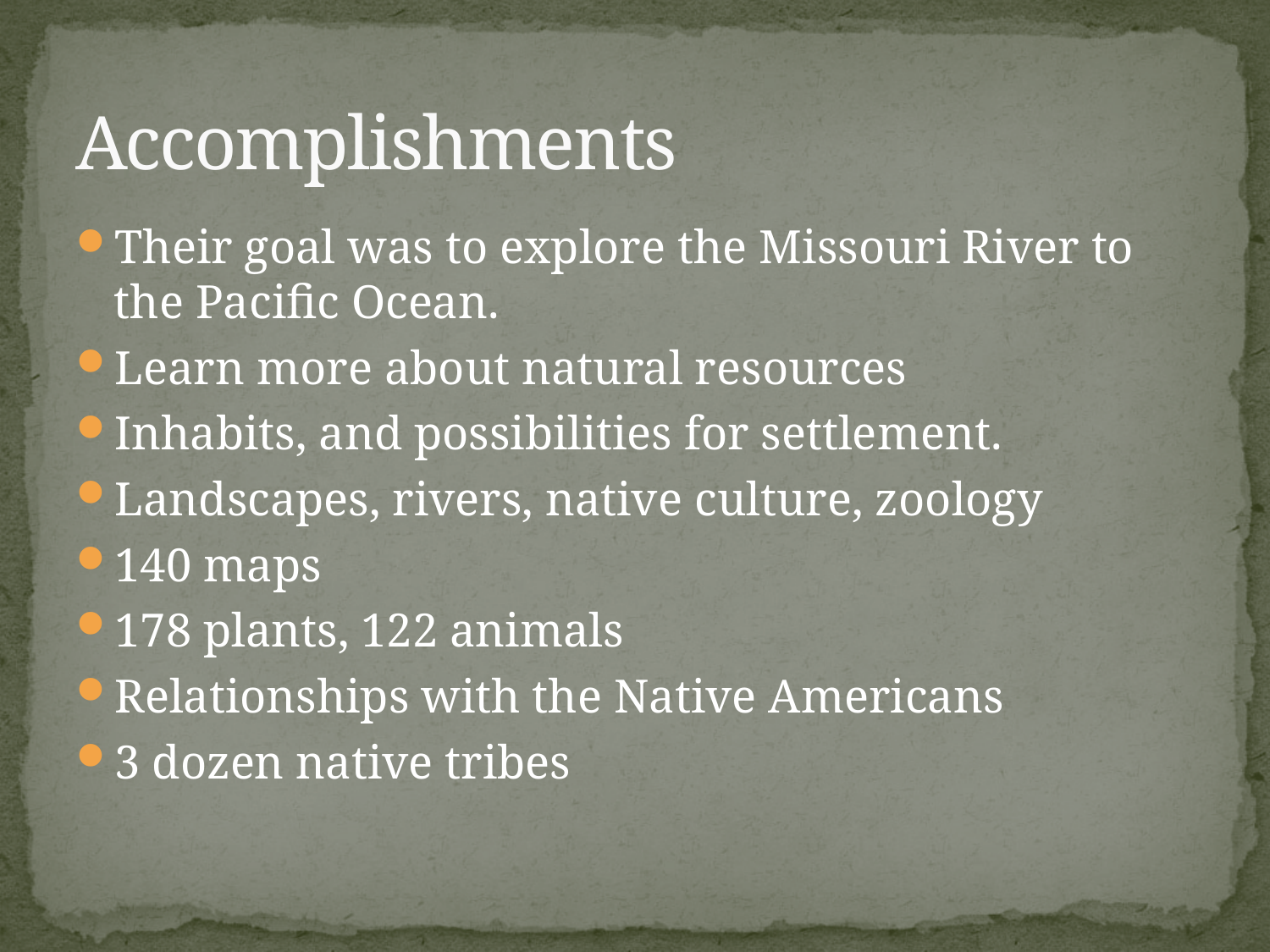

# Accomplishments
Their goal was to explore the Missouri River to the Pacific Ocean.
Learn more about natural resources
Inhabits, and possibilities for settlement.
Landscapes, rivers, native culture, zoology
140 maps
178 plants, 122 animals
Relationships with the Native Americans
3 dozen native tribes